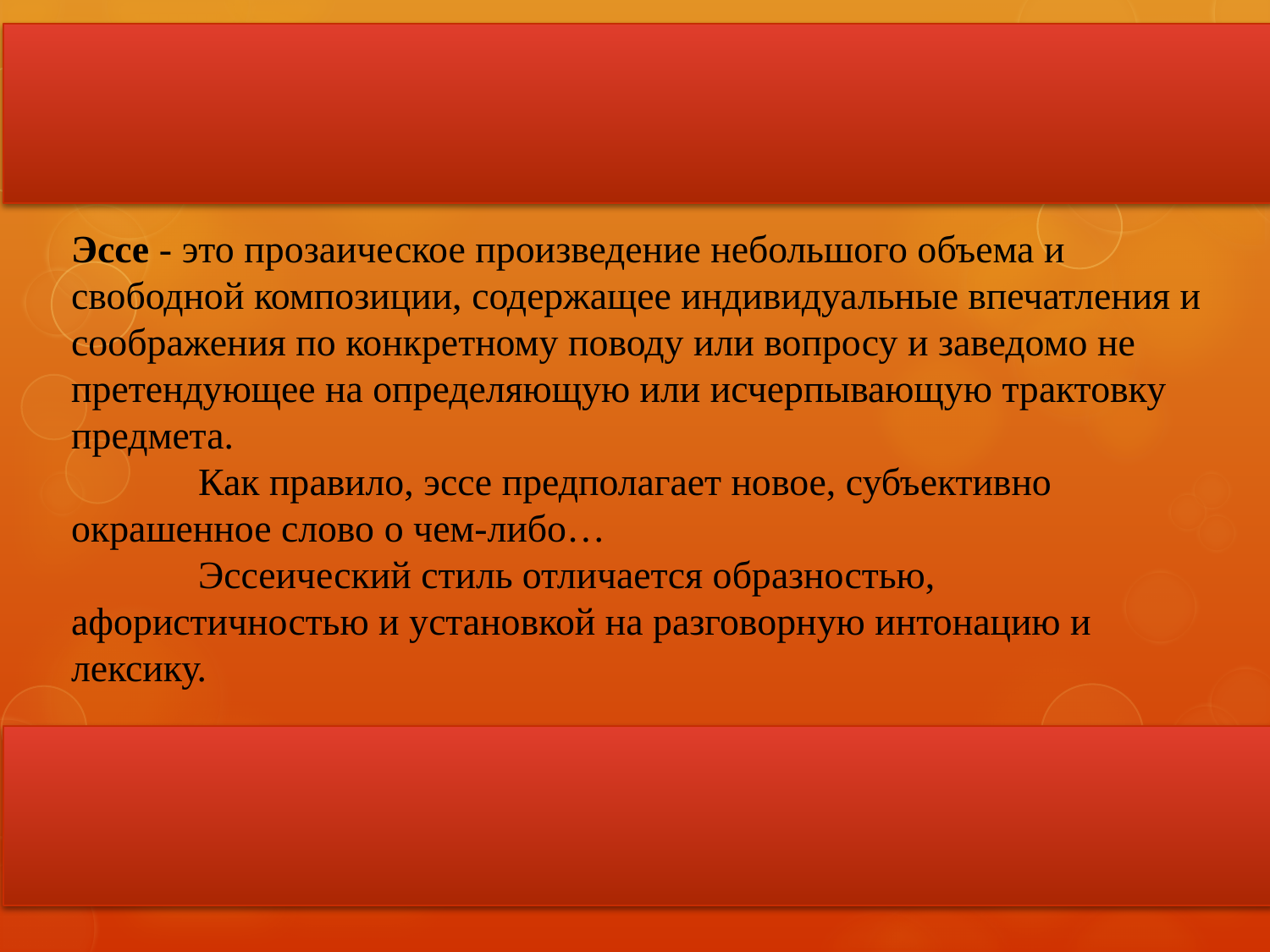

# Эссе - это прозаическое произведение небольшого объема и свободной композиции, содержащее индивидуальные впечатления и соображения по конкретному поводу или вопросу и заведомо не претендующее на определяющую или исчерпывающую трактовку предмета. Как правило, эссе предполагает новое, субъективно окрашенное слово о чем-либо… Эссеический стиль отличается образностью, афористичностью и установкой на разговорную интонацию и лексику.